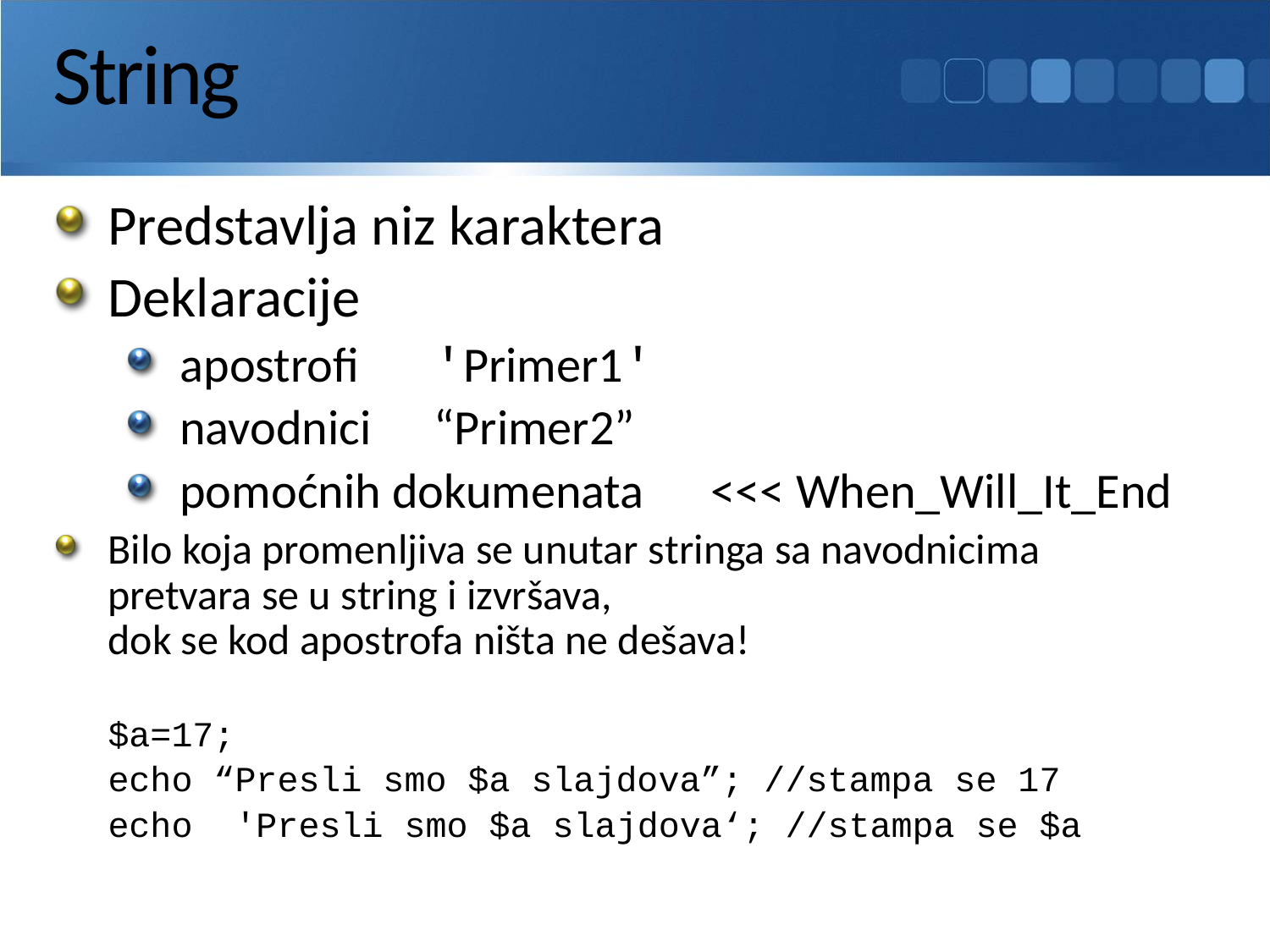

# String
Predstavlja niz karaktera
Deklaracije
apostrofi 	'Primer1'
navodnici	“Primer2”
pomoćnih dokumenata      <<< When_Will_It_End
Bilo koja promenljiva se unutar stringa sa navodnicima
pretvara se u string i izvršava,
dok se kod apostrofa ništa ne dešava!

	$a=17;
	echo “Presli smo $a slajdova”; //stampa se 17
	echo  'Presli smo $a slajdova‘; //stampa se $a
66
Uvod u PHP